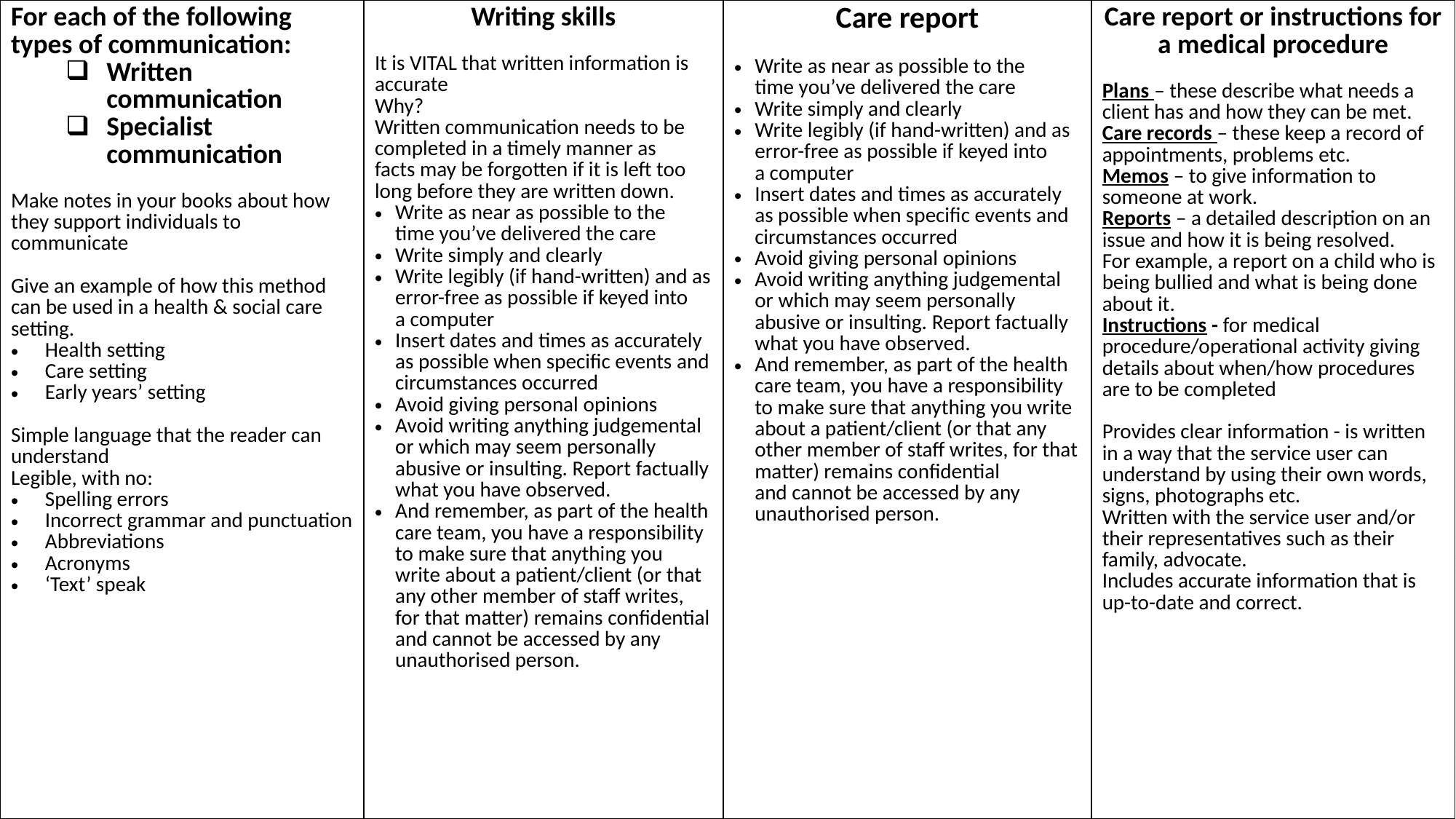

| For each of the following types of communication: Written communication Specialist communication Make notes in your books about how they support individuals to communicate Give an example of how this method can be used in a health & social care setting. Health setting Care setting Early years’ setting Simple language that the reader can understand​ Legible, with no:​ Spelling errors​ Incorrect grammar and punctuation​ Abbreviations​ Acronyms​ ‘Text’ speak​ | Writing skills ​It is VITAL that written information is accurate Why? Written communication needs to be completed in a timely manner as facts may be forgotten if it is left too long before they are written down​. Write as near as possible to the time you’ve delivered the care​ Write simply and clearly​ Write legibly (if hand-written) and as error-free as possible if keyed into a computer​ Insert dates and times as accurately as possible when specific events and circumstances occurred​ Avoid giving personal opinions​ Avoid writing anything judgemental or which may seem personally abusive or insulting. Report factually what you have observed.​ And remember, as part of the health care team, you have a responsibility to make sure that anything you write about a patient/client (or that any other member of staff writes, for that matter) remains confidential and cannot be accessed by any unauthorised person. | Care report Write as near as possible to the time you’ve delivered the care​ Write simply and clearly​ Write legibly (if hand-written) and as error-free as possible if keyed into a computer​ Insert dates and times as accurately as possible when specific events and circumstances occurred​ Avoid giving personal opinions​ Avoid writing anything judgemental or which may seem personally abusive or insulting. Report factually what you have observed.​ And remember, as part of the health care team, you have a responsibility to make sure that anything you write about a patient/client (or that any other member of staff writes, for that matter) remains confidential and cannot be accessed by any unauthorised person. | Care report or instructions for a medical procedure Plans – these describe what needs a client has and how they can be met.​ Care records – these keep a record of appointments, problems etc.​ Memos – to give information to someone at work.​ Reports – a detailed description on an issue and how it is being resolved. For example, a report on a child who is being bullied and what is being done about it.​ Instructions - for medical procedure/operational activity giving details about when/how procedures are to be completed​ Provides clear information - is written in a way that the service user can understand by using their own words, signs, photographs etc.​ Written with the service user and/or their representatives such as their family, advocate.​ Includes accurate information that is up-to-date and correct. |
| --- | --- | --- | --- |